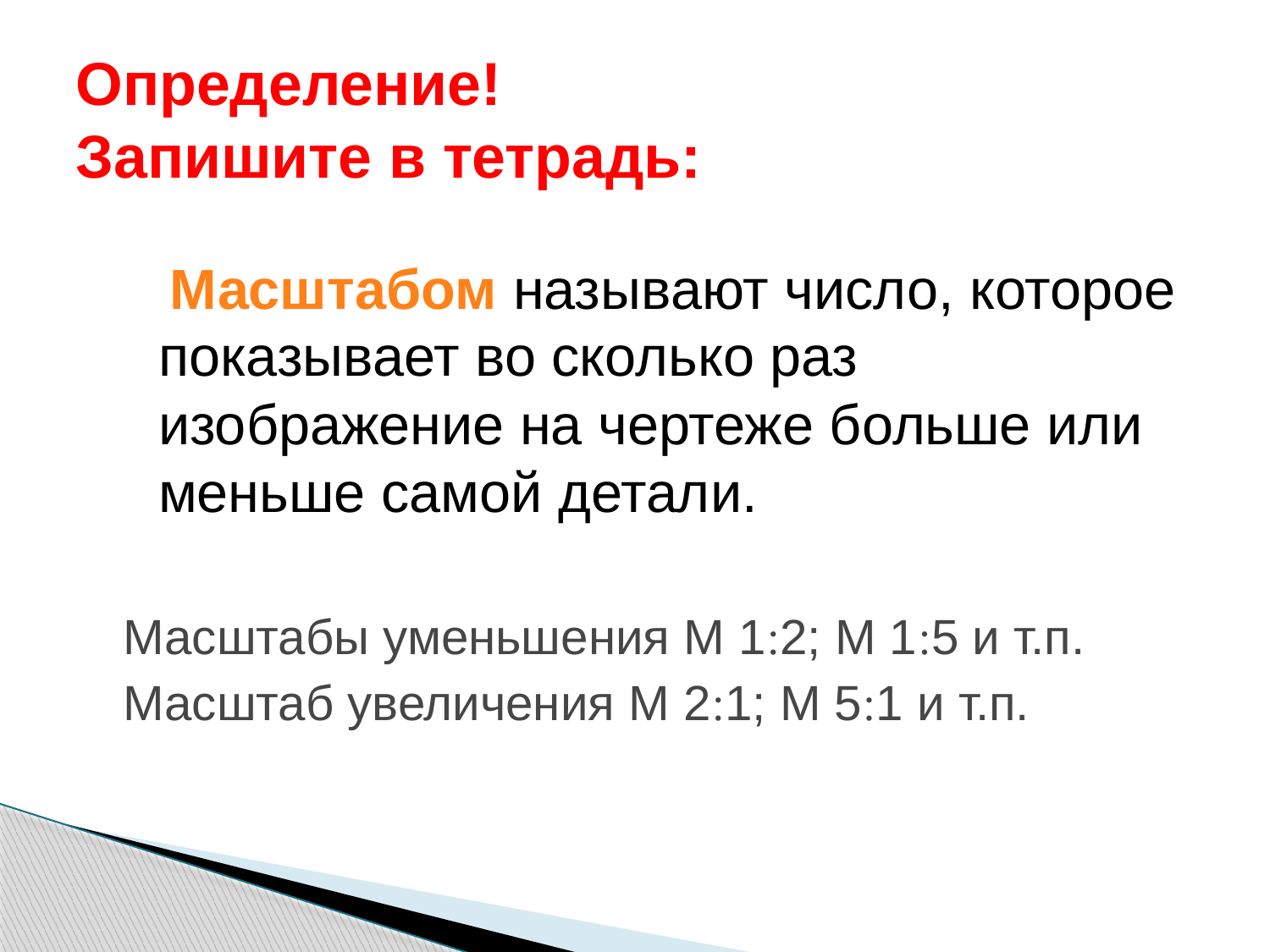

# Определение! Запишите в тетрадь:
   Масштабом называют число, которое показывает во сколько раз изображение на чертеже больше или меньше самой детали.

Масштабы уменьшения М 1:2; М 1:5 и т.п.
Масштаб увеличения М 2:1; М 5:1 и т.п.